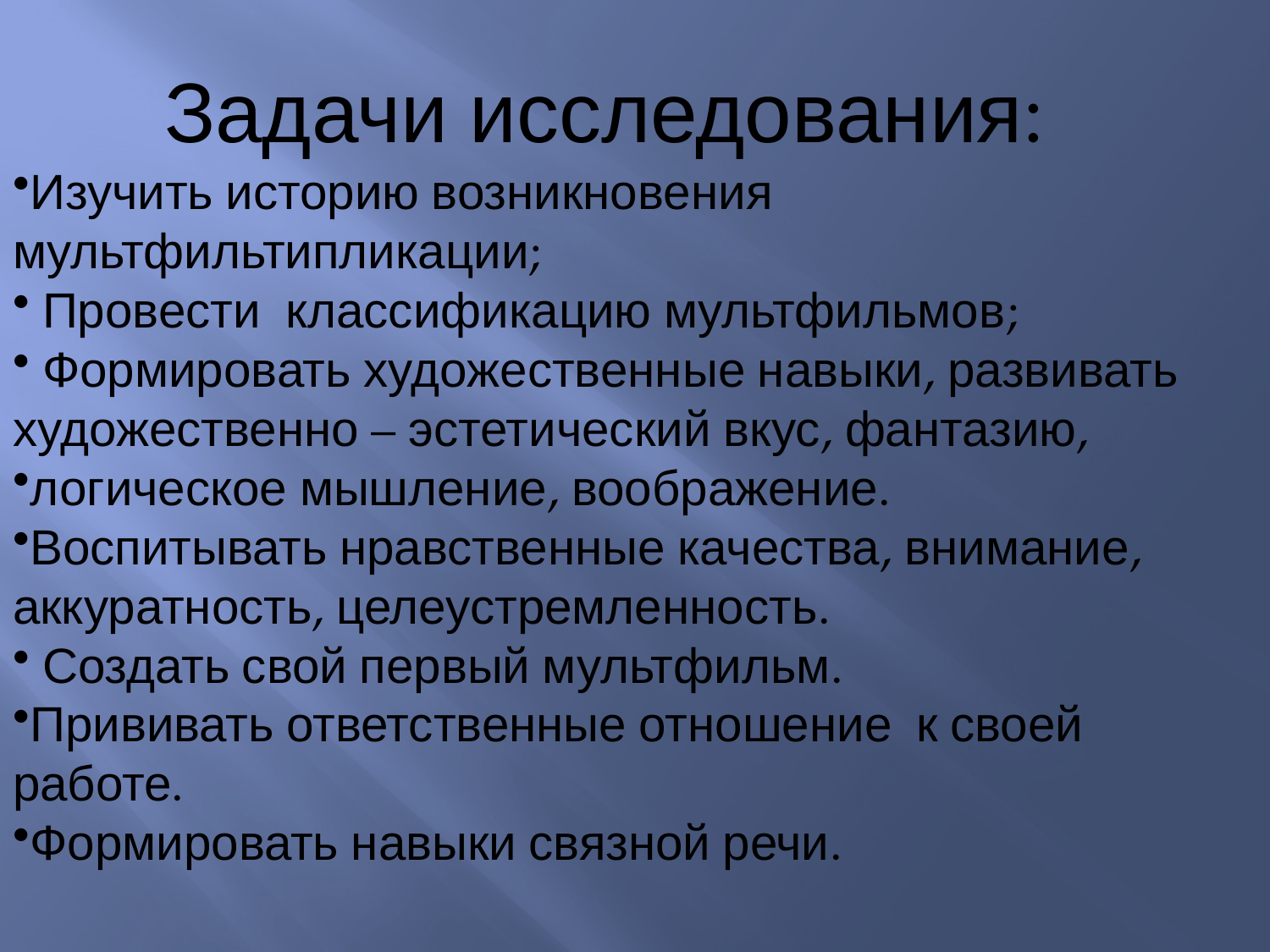

Задачи исследования:
Изучить историю возникновения мультфильтипликации;
 Провести  классификацию мультфильмов;
 Формировать художественные навыки, развивать художественно – эстетический вкус, фантазию,
логическое мышление, воображение.
Воспитывать нравственные качества, внимание, аккуратность, целеустремленность.
 Создать свой первый мультфильм.
Прививать ответственные отношение  к своей работе.
Формировать навыки связной речи.